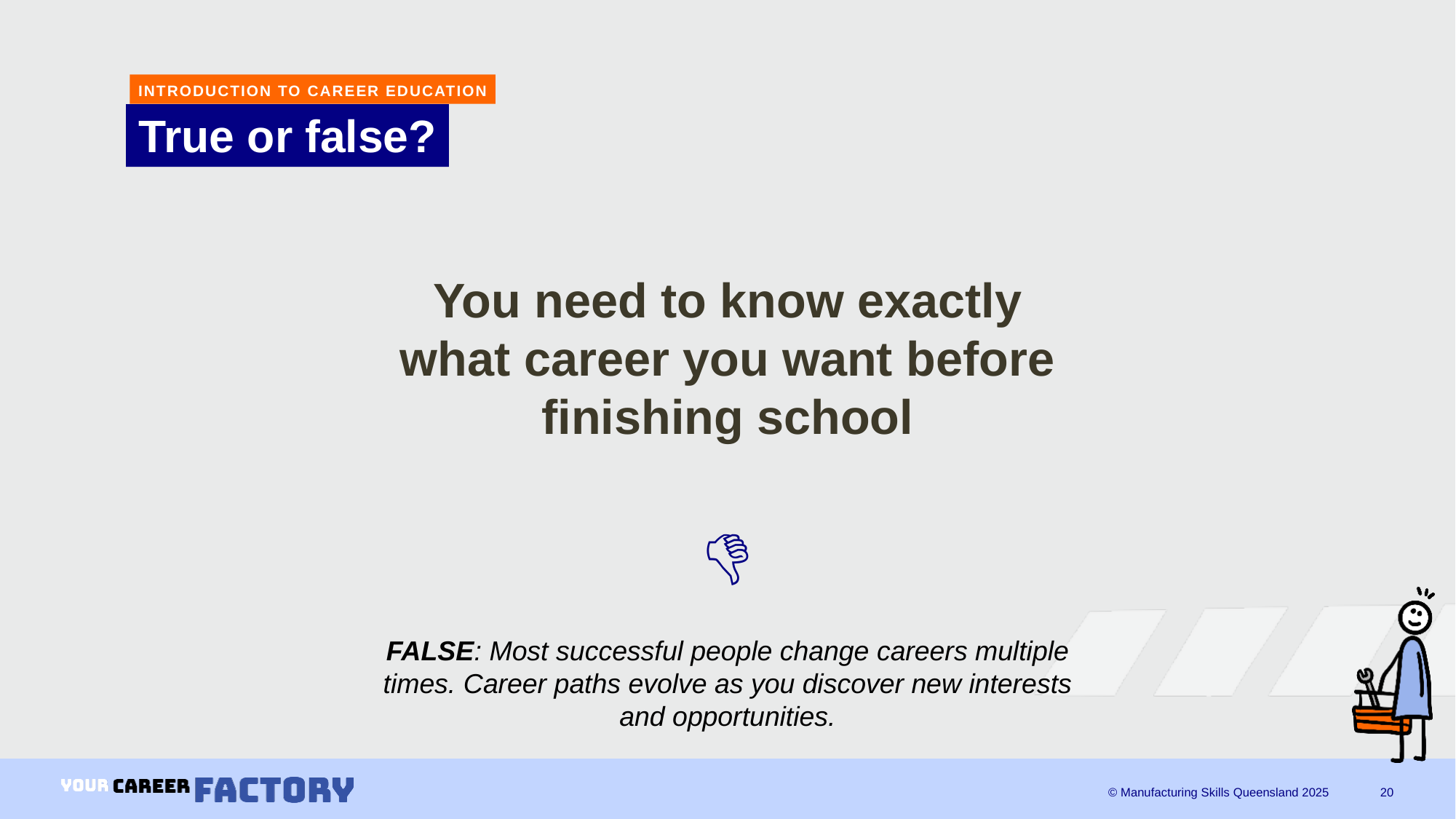

INTRODUCTION TO CAREER EDUCATION
# True or false?
You need to know exactly what career you want before finishing school

👎

FALSE: Most successful people change careers multiple times. Career paths evolve as you discover new interests and opportunities.